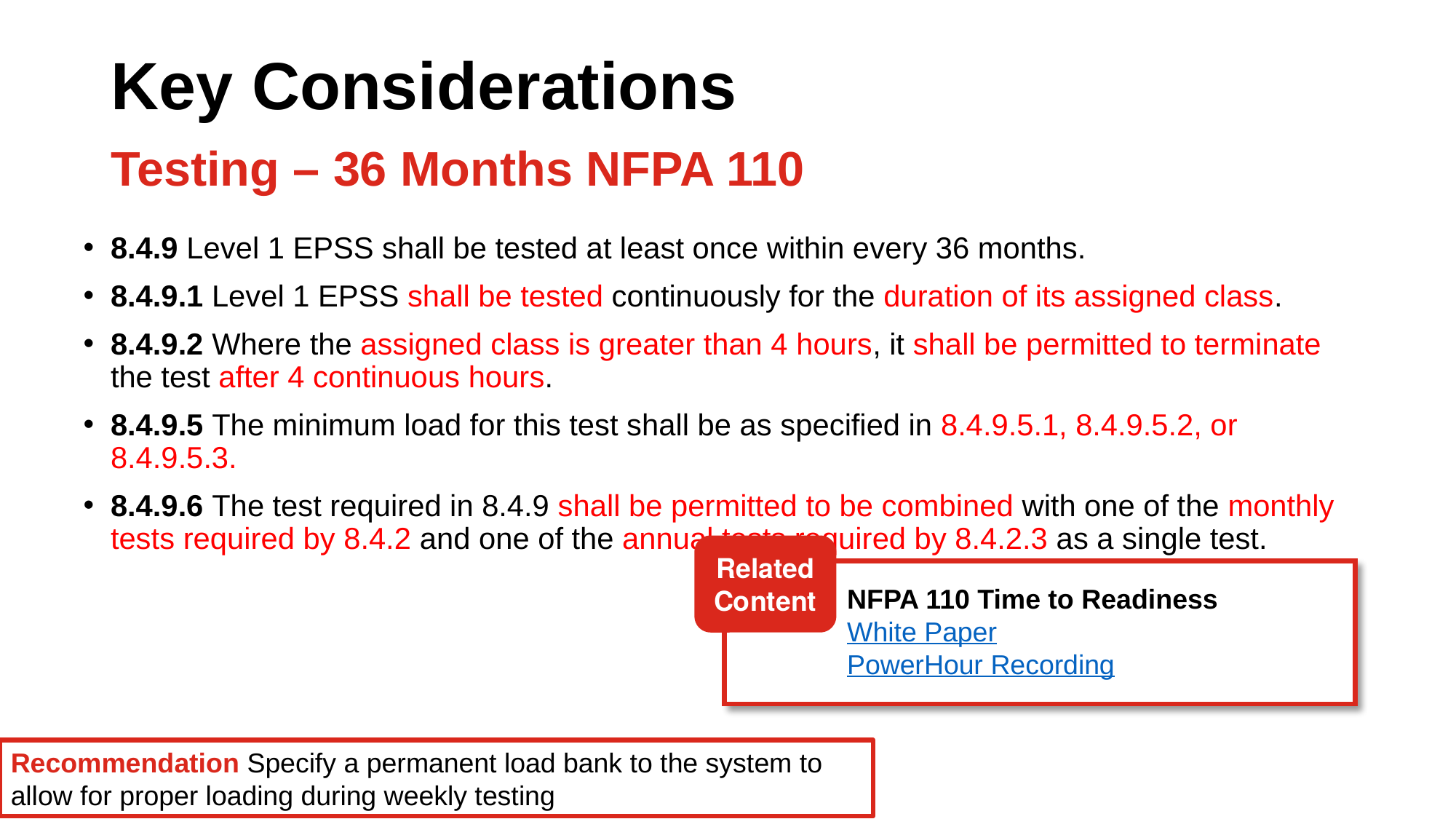

# Key Considerations Testing – 36 Months NFPA 110
8.4.9 Level 1 EPSS shall be tested at least once within every 36 months.
8.4.9.1 Level 1 EPSS shall be tested continuously for the duration of its assigned class.
8.4.9.2 Where the assigned class is greater than 4 hours, it shall be permitted to terminate the test after 4 continuous hours.
8.4.9.5 The minimum load for this test shall be as specified in 8.4.9.5.1, 8.4.9.5.2, or 8.4.9.5.3.
8.4.9.6 The test required in 8.4.9 shall be permitted to be combined with one of the monthly tests required by 8.4.2 and one of the annual tests required by 8.4.2.3 as a single test.

Related Content
NFPA 110 Time to Readiness
White Paper
PowerHour Recording

Recommendation Specify a permanent load bank to the system to allow for proper loading during weekly testing